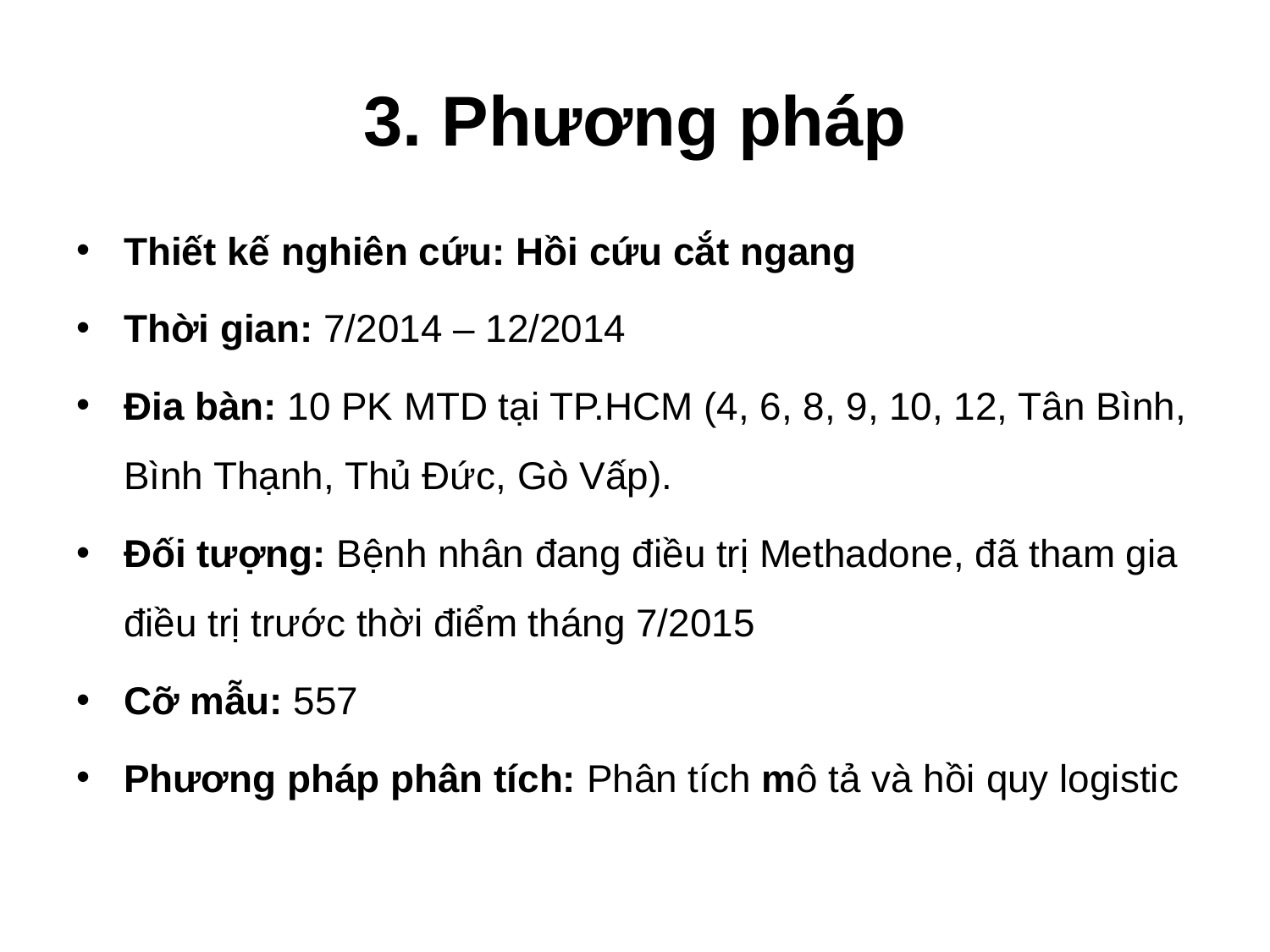

# 3. Phương pháp
Thiết kế nghiên cứu: Hồi cứu cắt ngang
Thời gian: 7/2014 – 12/2014
Đia bàn: 10 PK MTD tại TP.HCM (4, 6, 8, 9, 10, 12, Tân Bình, Bình Thạnh, Thủ Đức, Gò Vấp).
Đối tượng: Bệnh nhân đang điều trị Methadone, đã tham gia điều trị trước thời điểm tháng 7/2015
Cỡ mẫu: 557
Phương pháp phân tích: Phân tích mô tả và hồi quy logistic